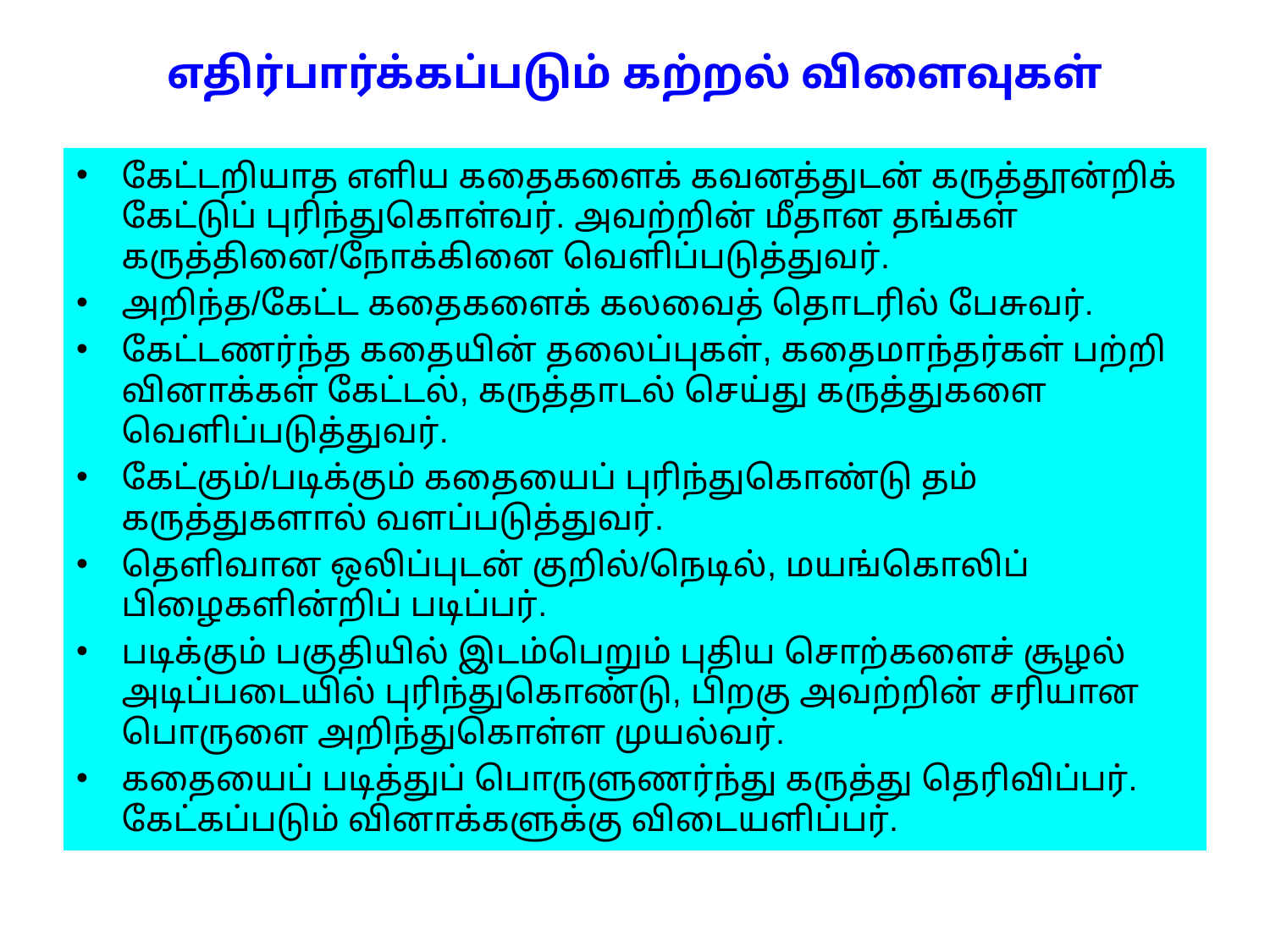

# எதிர்பார்க்கப்படும் கற்றல் விளைவுகள்
கேட்டறியாத எளிய கதைகளைக் கவனத்துடன் கருத்தூன்றிக் கேட்டுப் புரிந்துகொள்வர். அவற்றின் மீதான தங்கள் கருத்தினை/நோக்கினை வெளிப்படுத்துவர்.
அறிந்த/கேட்ட கதைகளைக் கலவைத் தொடரில் பேசுவர்.
கேட்டணர்ந்த கதையின் தலைப்புகள், கதைமாந்தர்கள் பற்றி வினாக்கள் கேட்டல், கருத்தாடல் செய்து கருத்துகளை வெளிப்படுத்துவர்.
கேட்கும்/படிக்கும் கதையைப் புரிந்துகொண்டு தம் கருத்துகளால் வளப்படுத்துவர்.
தெளிவான ஒலிப்புடன் குறில்/நெடில், மயங்கொலிப் பிழைகளின்றிப் படிப்பர்.
படிக்கும் பகுதியில் இடம்பெறும் புதிய சொற்களைச் சூழல் அடிப்படையில் புரிந்துகொண்டு, பிறகு அவற்றின் சரியான பொருளை அறிந்துகொள்ள முயல்வர்.
கதையைப் படித்துப் பொருளுணர்ந்து கருத்து தெரிவிப்பர். கேட்கப்படும் வினாக்களுக்கு விடையளிப்பர்.